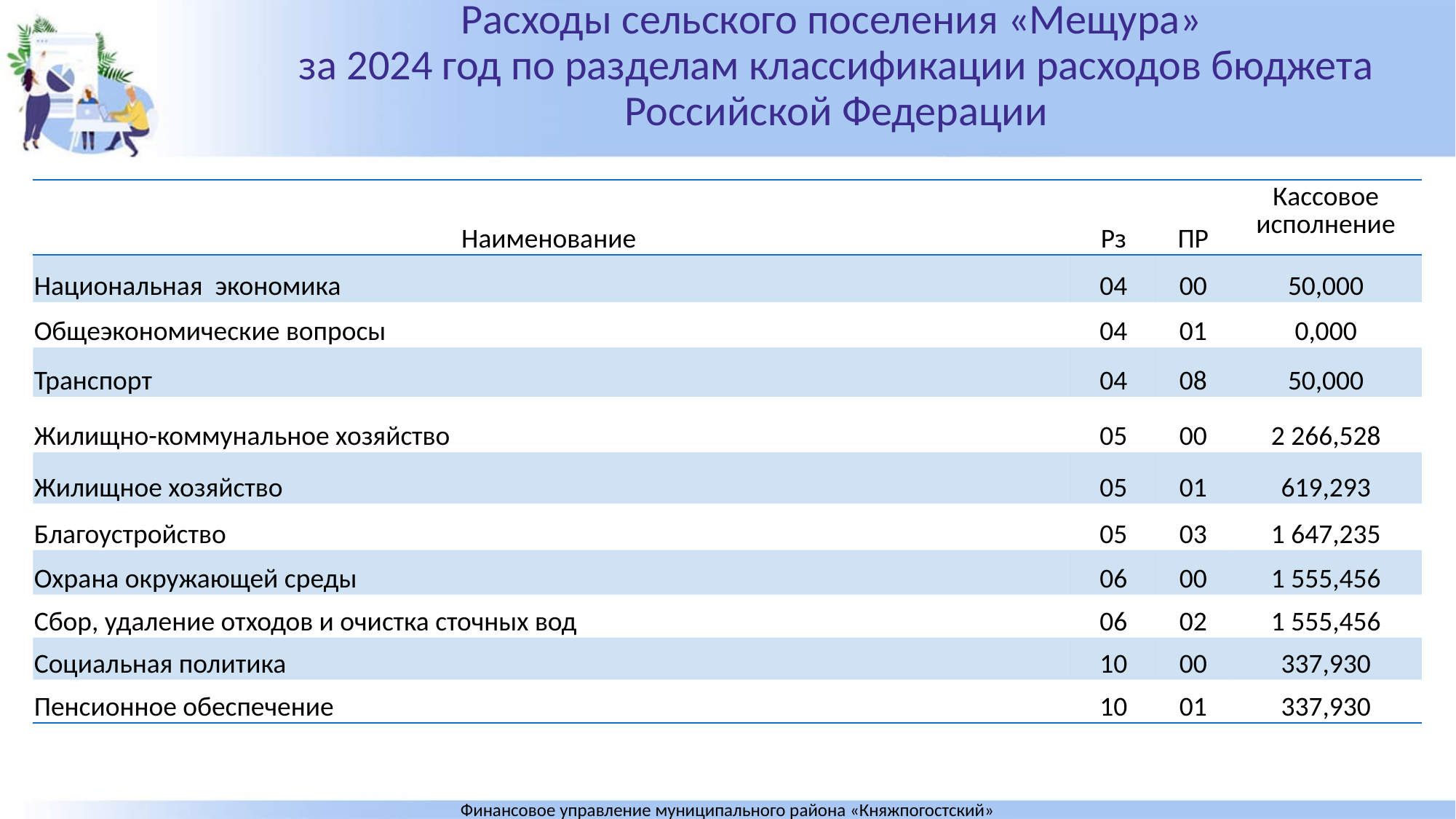

# Расходы сельского поселения «Мещура» за 2024 год по разделам классификации расходов бюджета Российской Федерации
| Наименование | Рз | ПР | Кассовое исполнение |
| --- | --- | --- | --- |
| Национальная экономика | 04 | 00 | 50,000 |
| Общеэкономические вопросы | 04 | 01 | 0,000 |
| Транспорт | 04 | 08 | 50,000 |
| Жилищно-коммунальное хозяйство | 05 | 00 | 2 266,528 |
| Жилищное хозяйство | 05 | 01 | 619,293 |
| Благоустройство | 05 | 03 | 1 647,235 |
| Охрана окружающей среды | 06 | 00 | 1 555,456 |
| Сбор, удаление отходов и очистка сточных вод | 06 | 02 | 1 555,456 |
| Социальная политика | 10 | 00 | 337,930 |
| Пенсионное обеспечение | 10 | 01 | 337,930 |
Финансовое управление муниципального района «Княжпогостский»